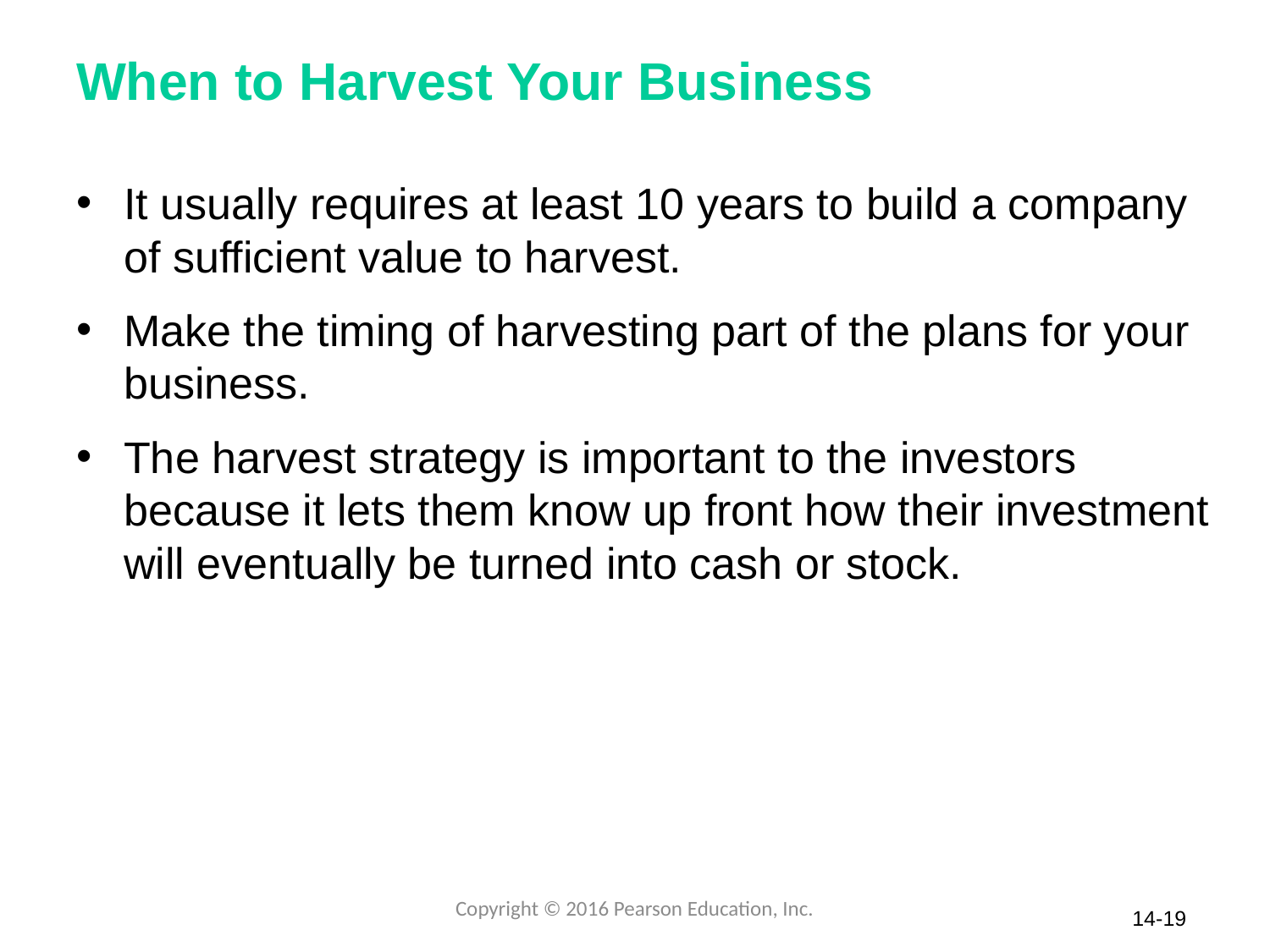

# When to Harvest Your Business
It usually requires at least 10 years to build a company of sufficient value to harvest.

Make the timing of harvesting part of the plans for your business.

The harvest strategy is important to the investors because it lets them know up front how their investment will eventually be turned into cash or stock.

Copyright © 2016 Pearson Education, Inc.